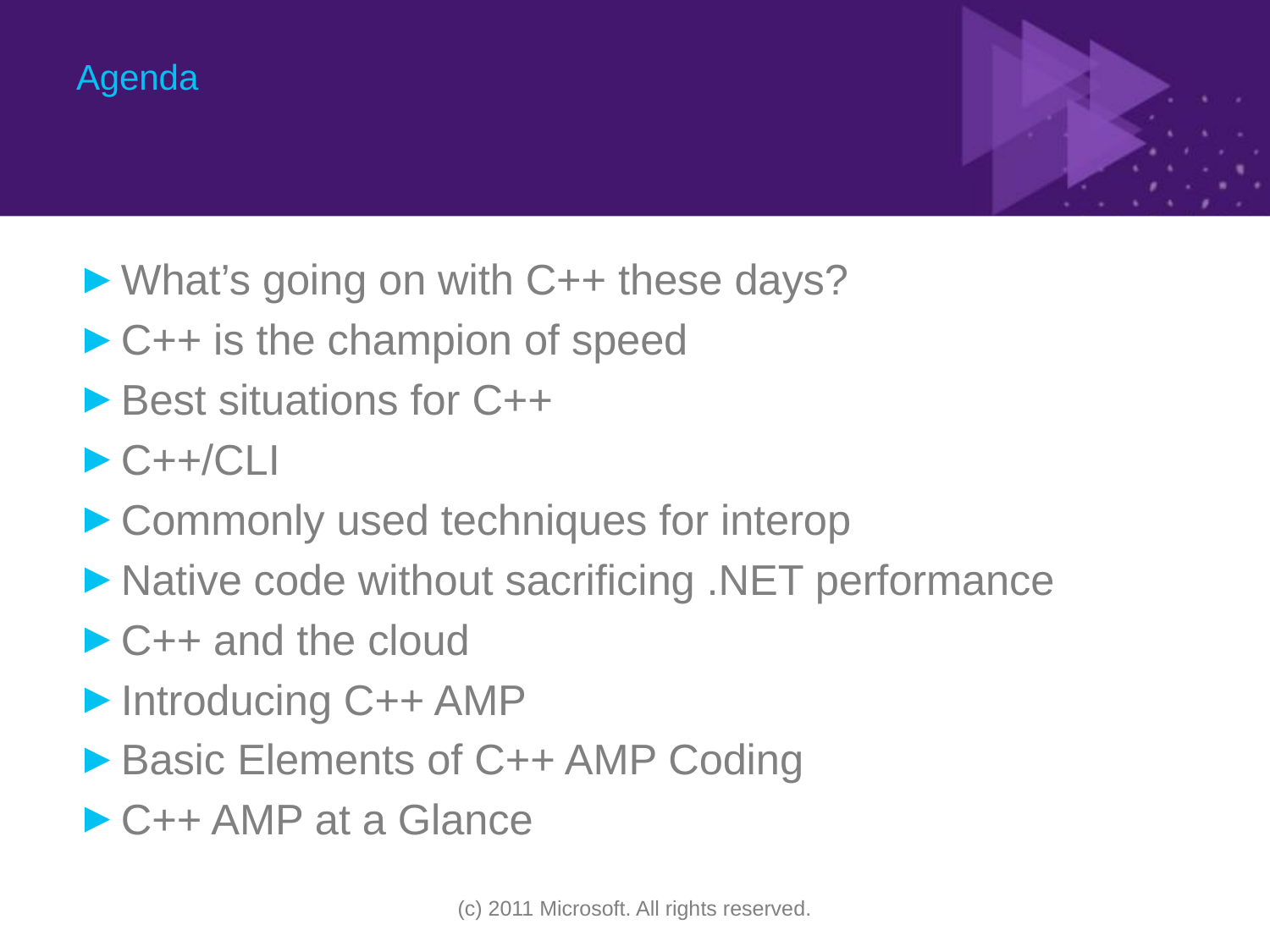

# Agenda
What’s going on with C++ these days?
C++ is the champion of speed
Best situations for C++
C++/CLI
Commonly used techniques for interop
Native code without sacrificing .NET performance
C++ and the cloud
Introducing C++ AMP
Basic Elements of C++ AMP Coding
C++ AMP at a Glance
(c) 2011 Microsoft. All rights reserved.